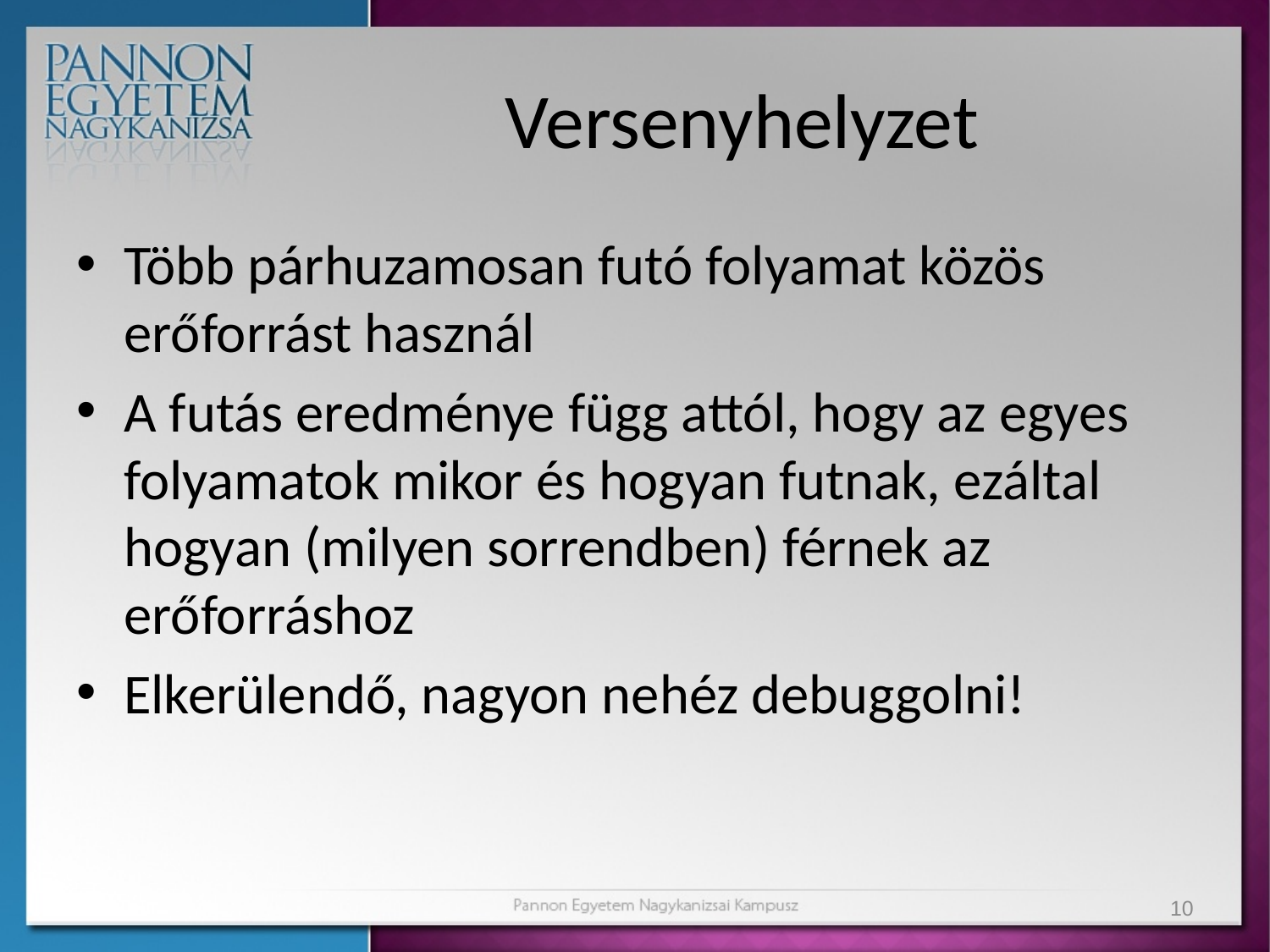

# Versenyhelyzet
Több párhuzamosan futó folyamat közös erőforrást használ
A futás eredménye függ attól, hogy az egyes folyamatok mikor és hogyan futnak, ezáltal hogyan (milyen sorrendben) férnek az erőforráshoz
Elkerülendő, nagyon nehéz debuggolni!
10